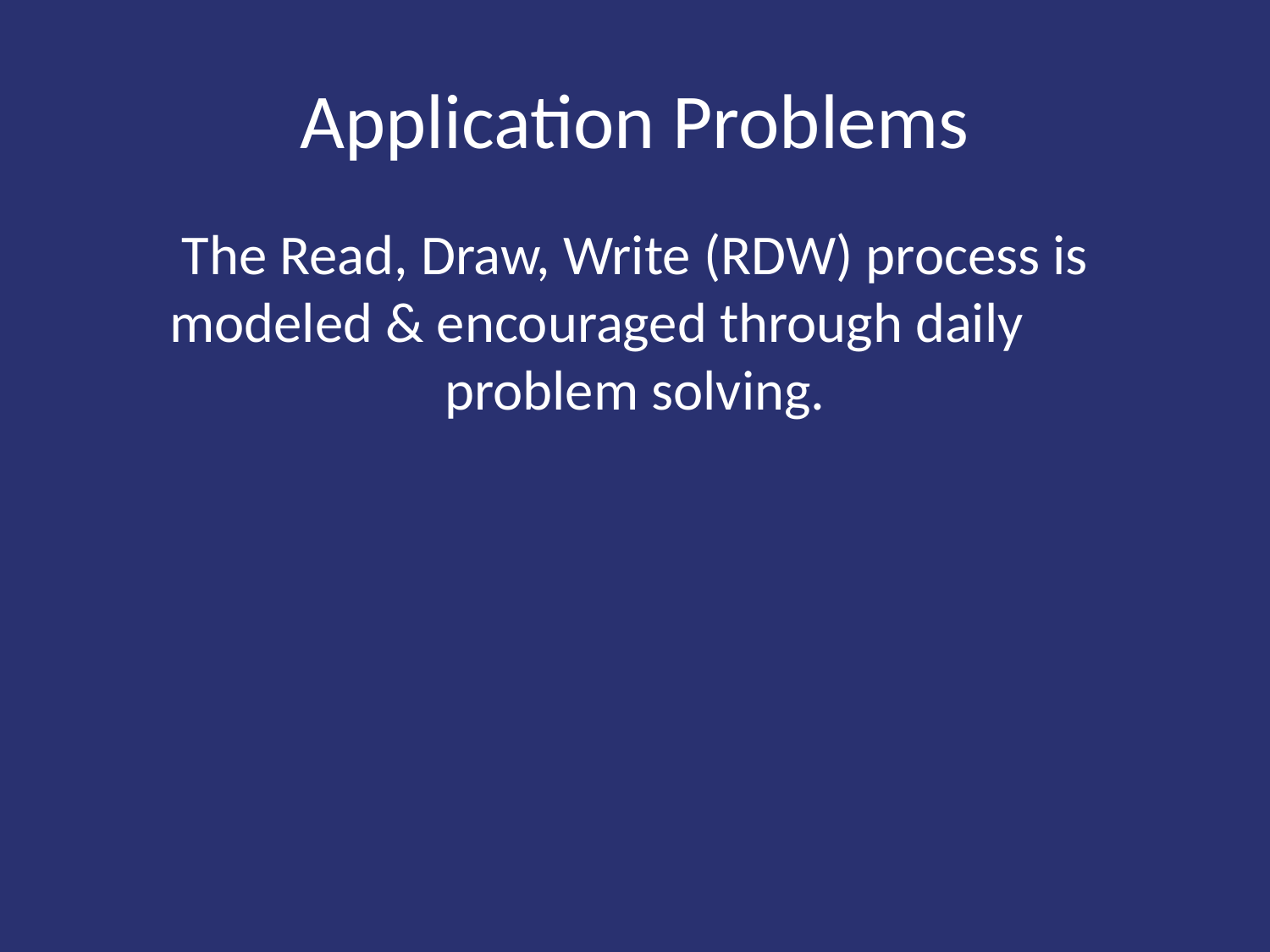

# Application Problems
The Read, Draw, Write (RDW) process is modeled & encouraged through daily       problem solving.